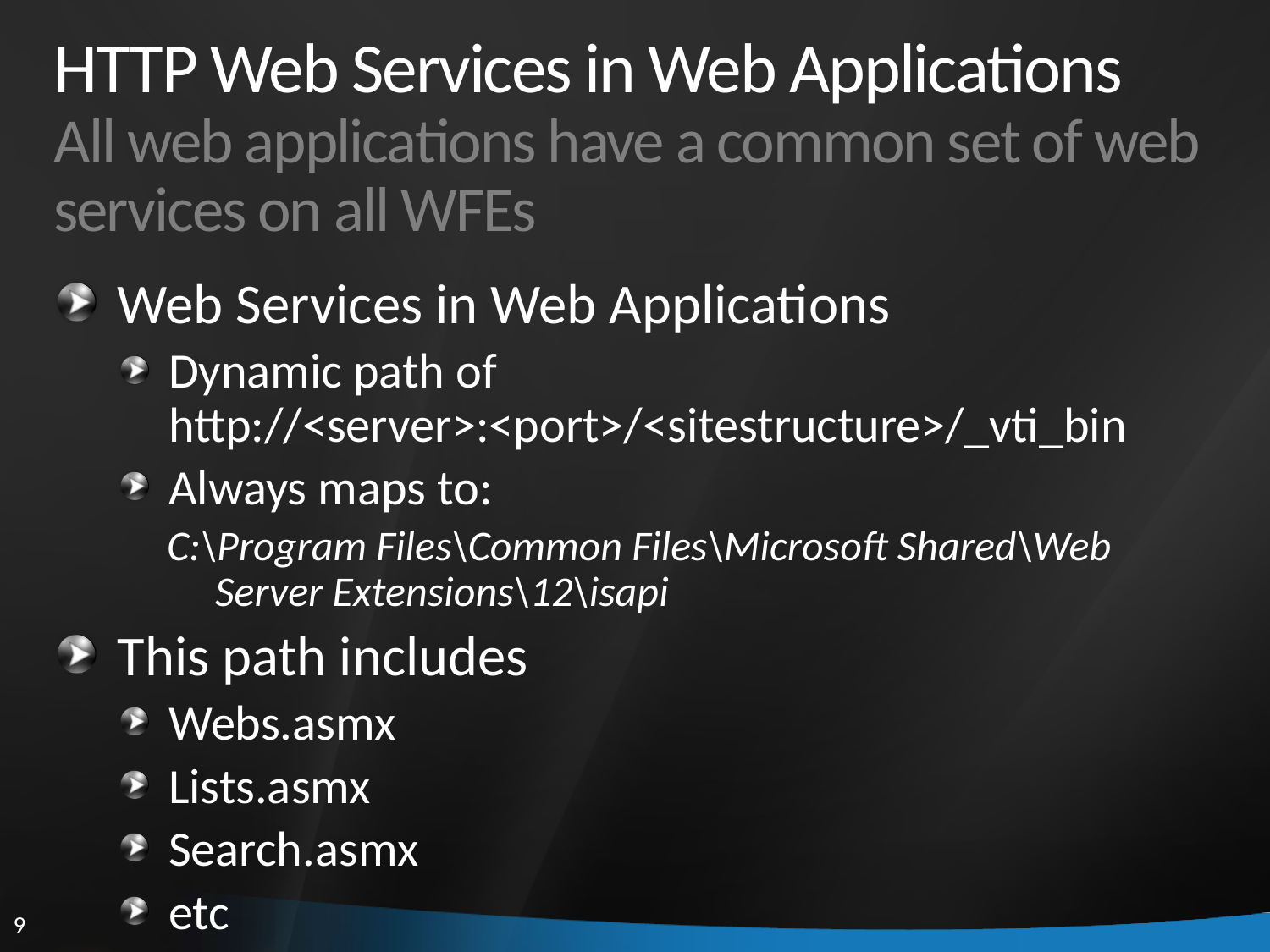

# HTTP Web Services in Web Applications All web applications have a common set of web services on all WFEs

Web Services in Web Applications
Dynamic path of http://<server>:<port>/<sitestructure>/_vti_bin
Always maps to:
C:\Program Files\Common Files\Microsoft Shared\Web Server Extensions\12\isapi
This path includes
Webs.asmx
Lists.asmx
Search.asmx
etc